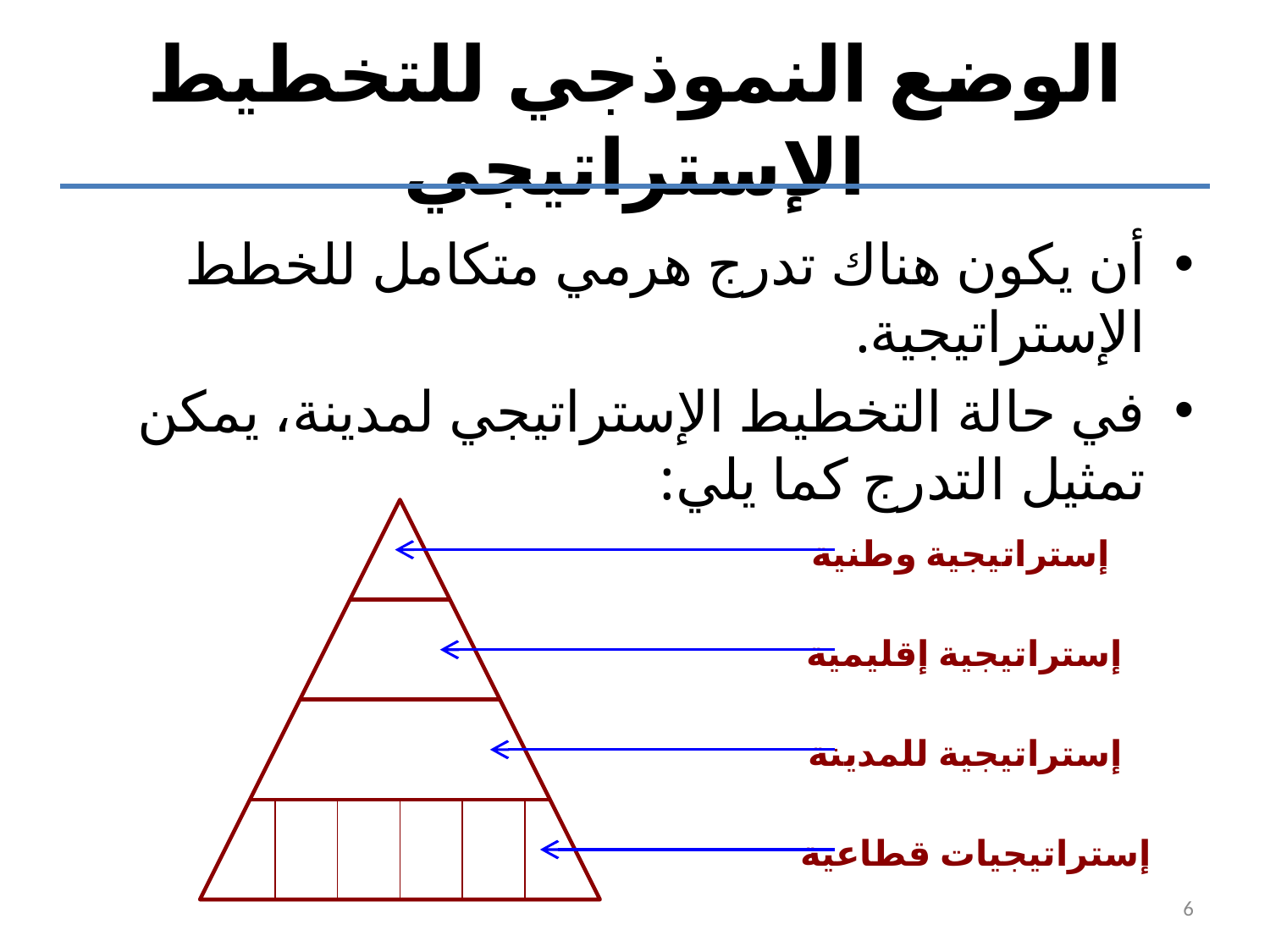

# الوضع النموذجي للتخطيط الإستراتيجي
أن يكون هناك تدرج هرمي متكامل للخطط الإستراتيجية.
في حالة التخطيط الإستراتيجي لمدينة، يمكن تمثيل التدرج كما يلي:

إستراتيجية وطنية
إستراتيجية إقليمية
إستراتيجية للمدينة
إستراتيجيات قطاعية
6